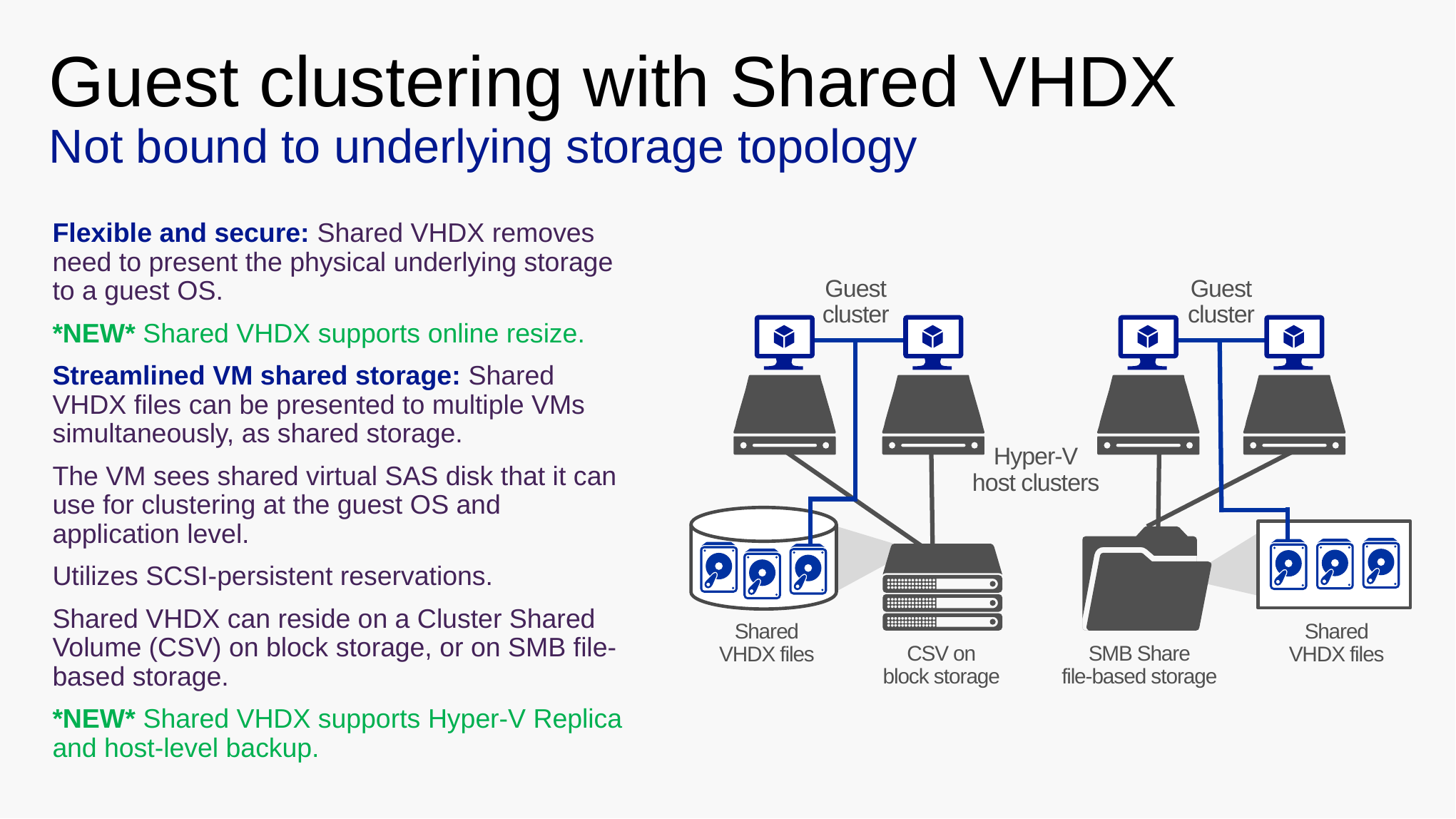

# Guest clustering with Shared VHDX Not bound to underlying storage topology
Flexible and secure: Shared VHDX removes need to present the physical underlying storage to a guest OS.
*NEW* Shared VHDX supports online resize.
Streamlined VM shared storage: Shared VHDX files can be presented to multiple VMs simultaneously, as shared storage.
The VM sees shared virtual SAS disk that it can use for clustering at the guest OS and application level.
Utilizes SCSI-persistent reservations.
Shared VHDX can reside on a Cluster Shared Volume (CSV) on block storage, or on SMB file-based storage.
*NEW* Shared VHDX supports Hyper-V Replica and host-level backup.

Guest
cluster
Guest
cluster

Hyper-V
host clusters

Shared
VHDX files
Shared
VHDX files
CSV on
block storage
SMB Share
file-based storage